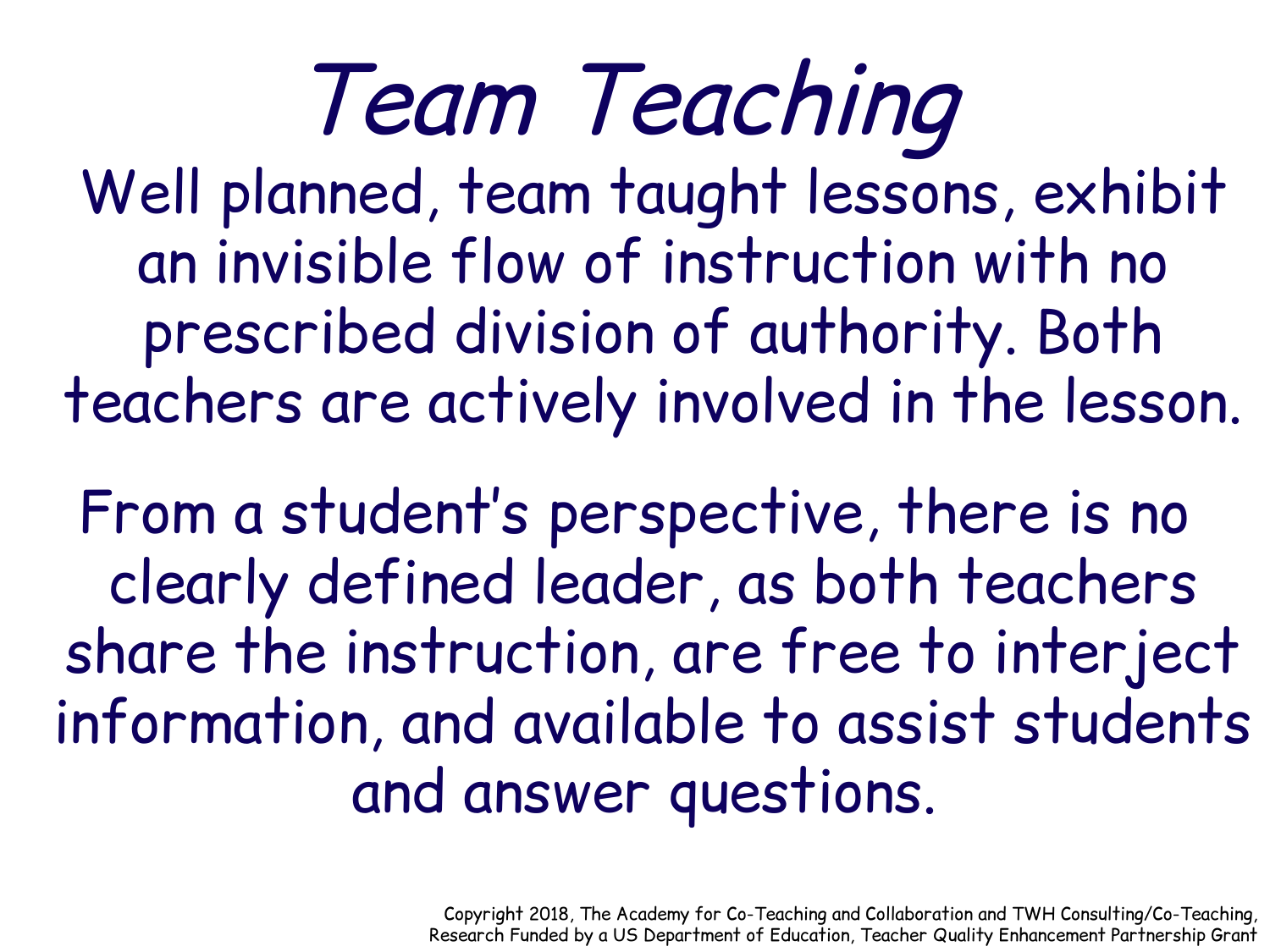

# Team Teaching
	Well planned, team taught lessons, exhibit an invisible flow of instruction with no prescribed division of authority. Both teachers are actively involved in the lesson.

From a student’s perspective, there is no clearly defined leader, as both teachers share the instruction, are free to interject information, and available to assist students and answer questions.
Copyright 2018, The Academy for Co-Teaching and Collaboration and TWH Consulting/Co-Teaching,
Research Funded by a US Department of Education, Teacher Quality Enhancement Partnership Grant